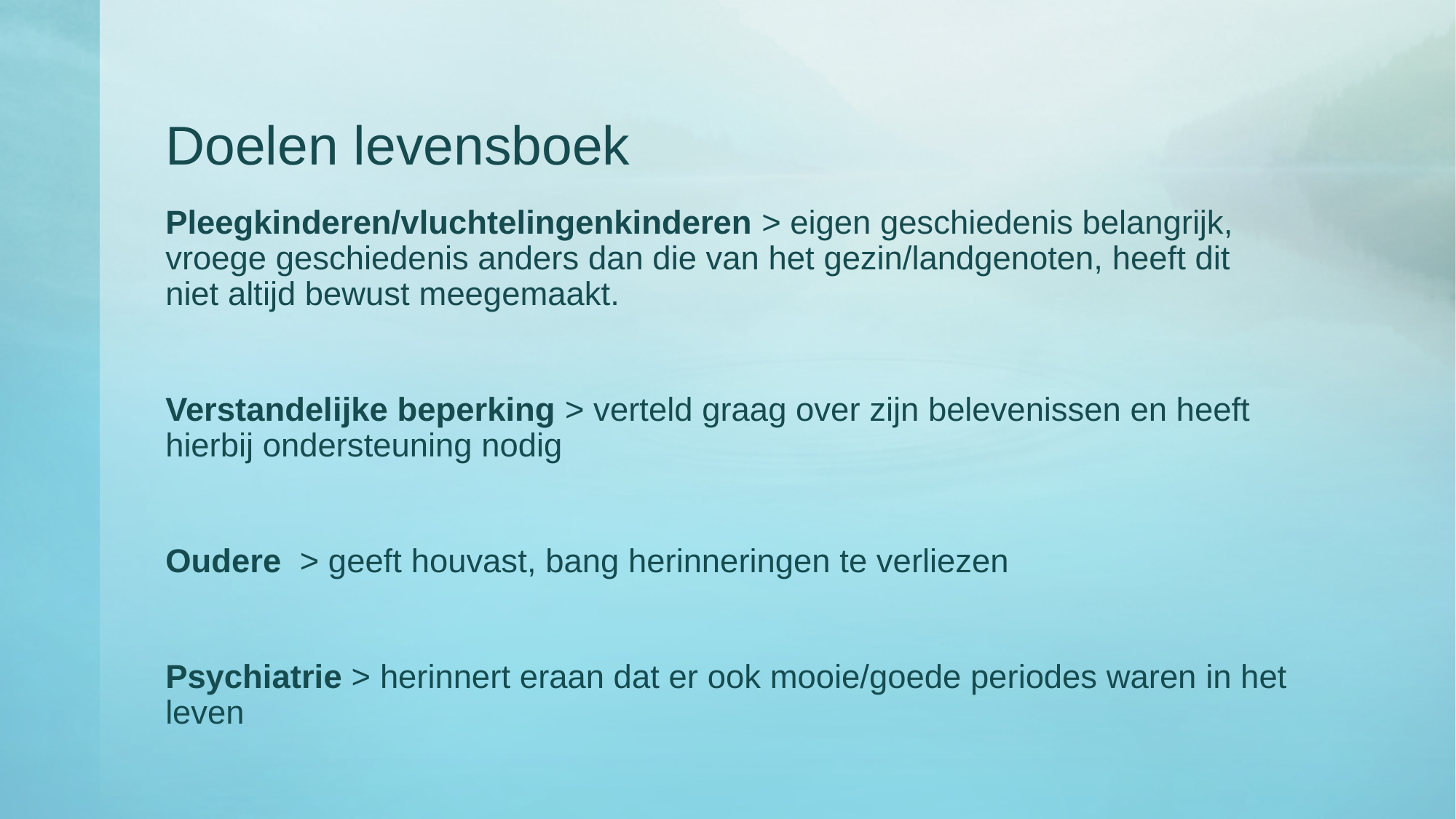

# Doelen levensboek
Pleegkinderen/vluchtelingenkinderen > eigen geschiedenis belangrijk, vroege geschiedenis anders dan die van het gezin/landgenoten, heeft dit niet altijd bewust meegemaakt.

Verstandelijke beperking > verteld graag over zijn belevenissen en heeft hierbij ondersteuning nodig

Oudere  > geeft houvast, bang herinneringen te verliezen

Psychiatrie > herinnert eraan dat er ook mooie/goede periodes waren in het leven